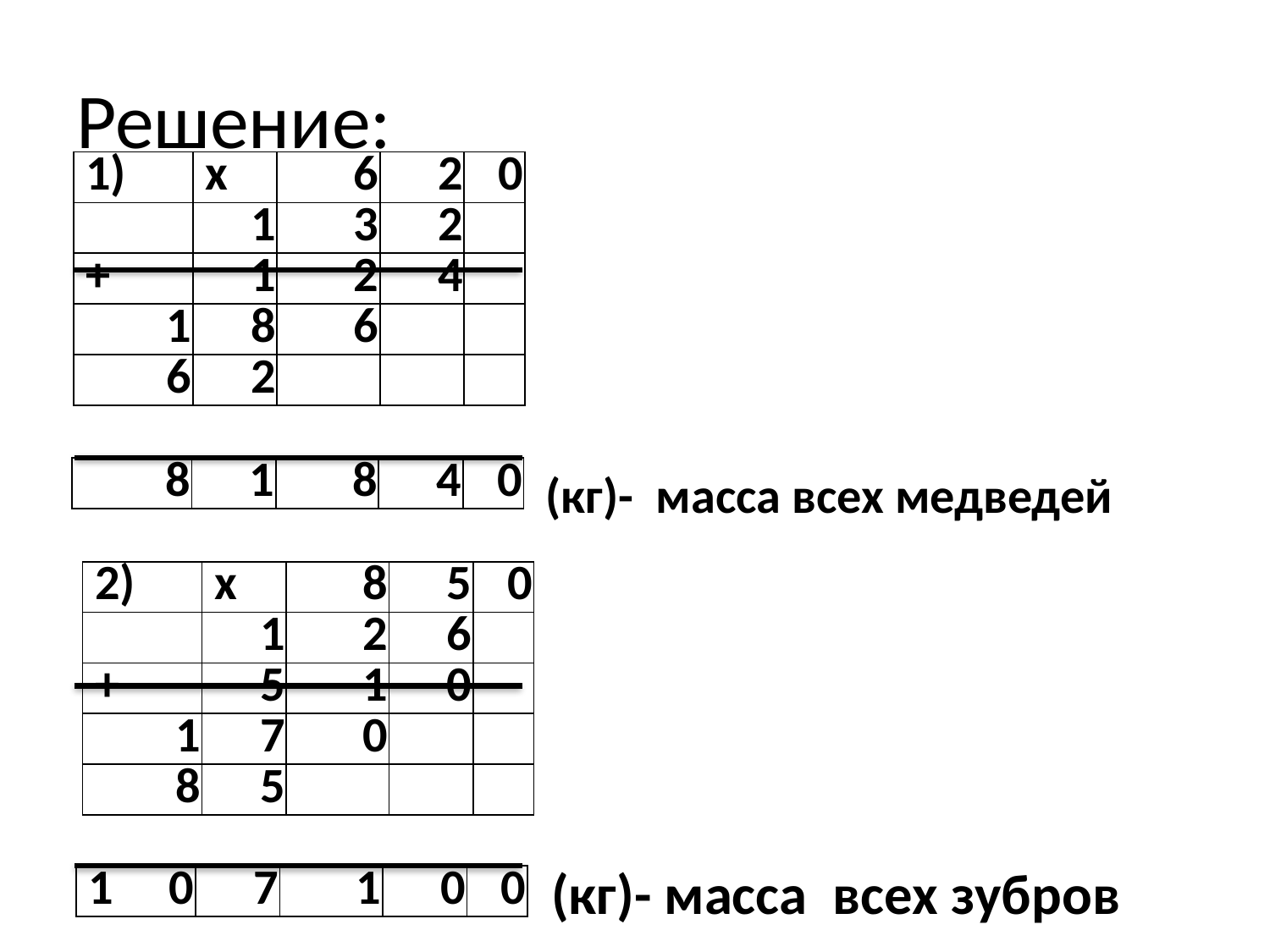

# Решение:
| 1) | х | 6 | 2 | 0 |
| --- | --- | --- | --- | --- |
|  | 1 | 3 | 2 |  |
| + | 1 | 2 | 4 |  |
| 1 | 8 | 6 |  |  |
| 6 | 2 |  |  |  |
 (кг)-  масса всех медведей
| 8 | 1 | 8 | 4 | 0 |
| --- | --- | --- | --- | --- |
| 2) | х | 8 | 5 | 0 |
| --- | --- | --- | --- | --- |
|  | 1 | 2 | 6 |  |
| + | 5 | 1 | 0 |  |
| 1 | 7 | 0 |  |  |
| 8 | 5 |  |  |  |
 (кг)- масса  всех зубров
| 1 0 | 7 | 1 | 0 | 0 |
| --- | --- | --- | --- | --- |